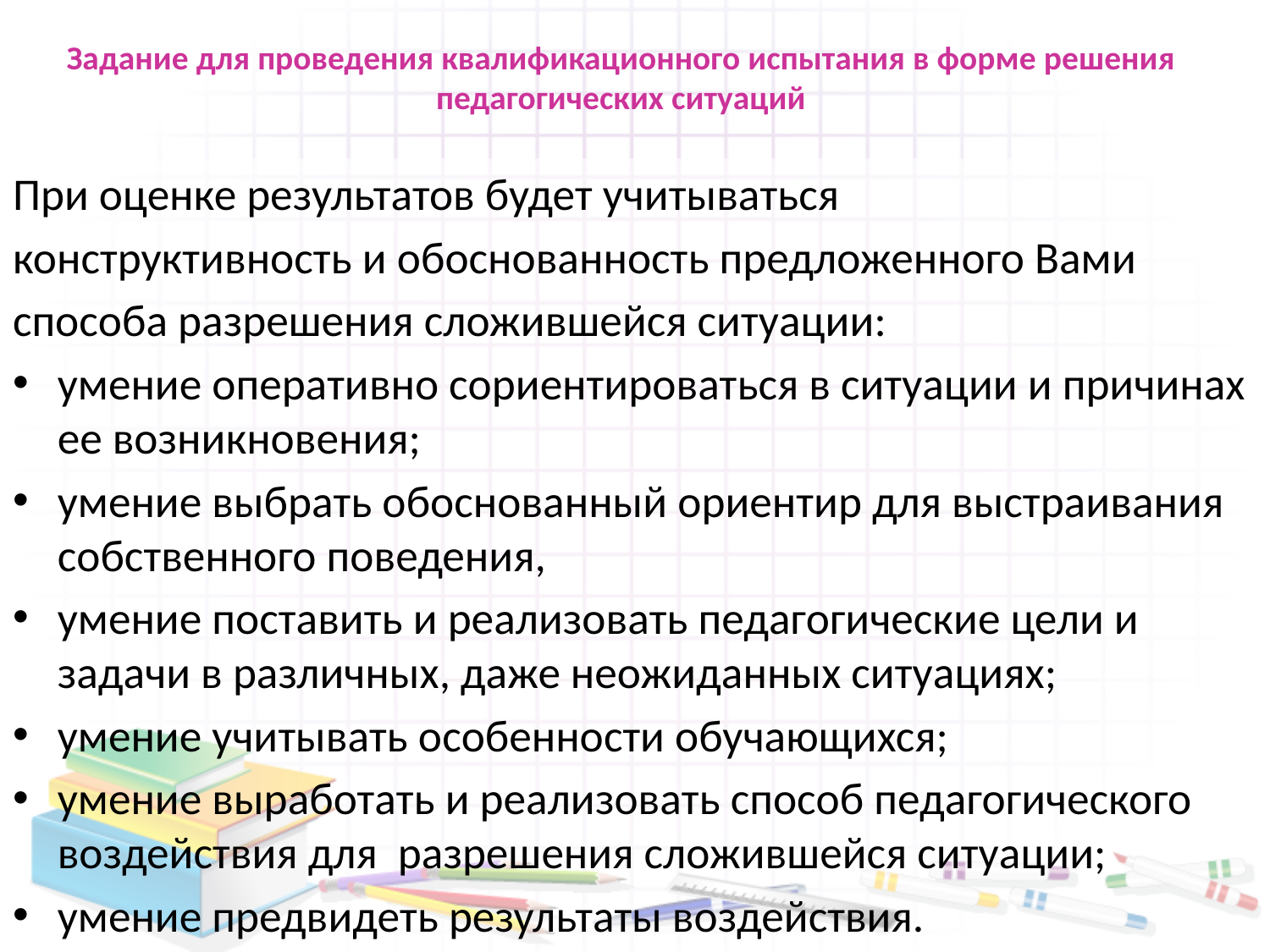

# Задание для проведения квалификационного испытания в форме решения педагогических ситуаций
При оценке результатов будет учитываться
конструктивность и обоснованность предложенного Вами
способа разрешения сложившейся ситуации:
умение оперативно сориентироваться в ситуации и причинах ее возникновения;
умение выбрать обоснованный ориентир для выстраивания собственного поведения,
умение поставить и реализовать педагогические цели и задачи в различных, даже неожиданных ситуациях;
умение учитывать особенности обучающихся;
умение выработать и реализовать способ педагогического воздействия для  разрешения сложившейся ситуации;
умение предвидеть результаты воздействия.